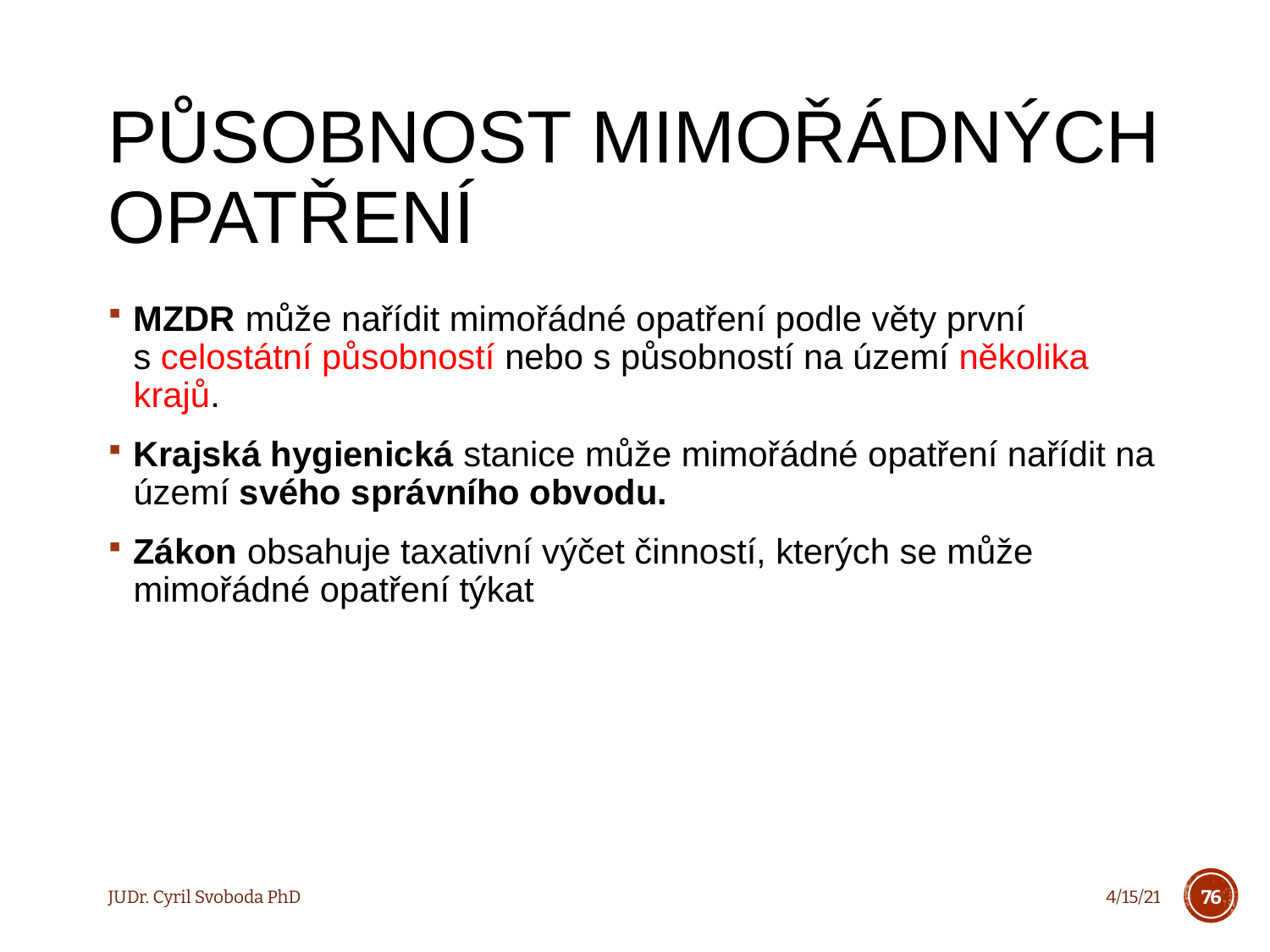

# Působnost mimořádných opatření
MZDR může nařídit mimořádné opatření podle věty první s celostátní působností nebo s působností na území několika krajů.
Krajská hygienická stanice může mimořádné opatření nařídit na území svého správního obvodu.
Zákon obsahuje taxativní výčet činností, kterých se může mimořádné opatření týkat
JUDr. Cyril Svoboda PhD
4/15/21
76